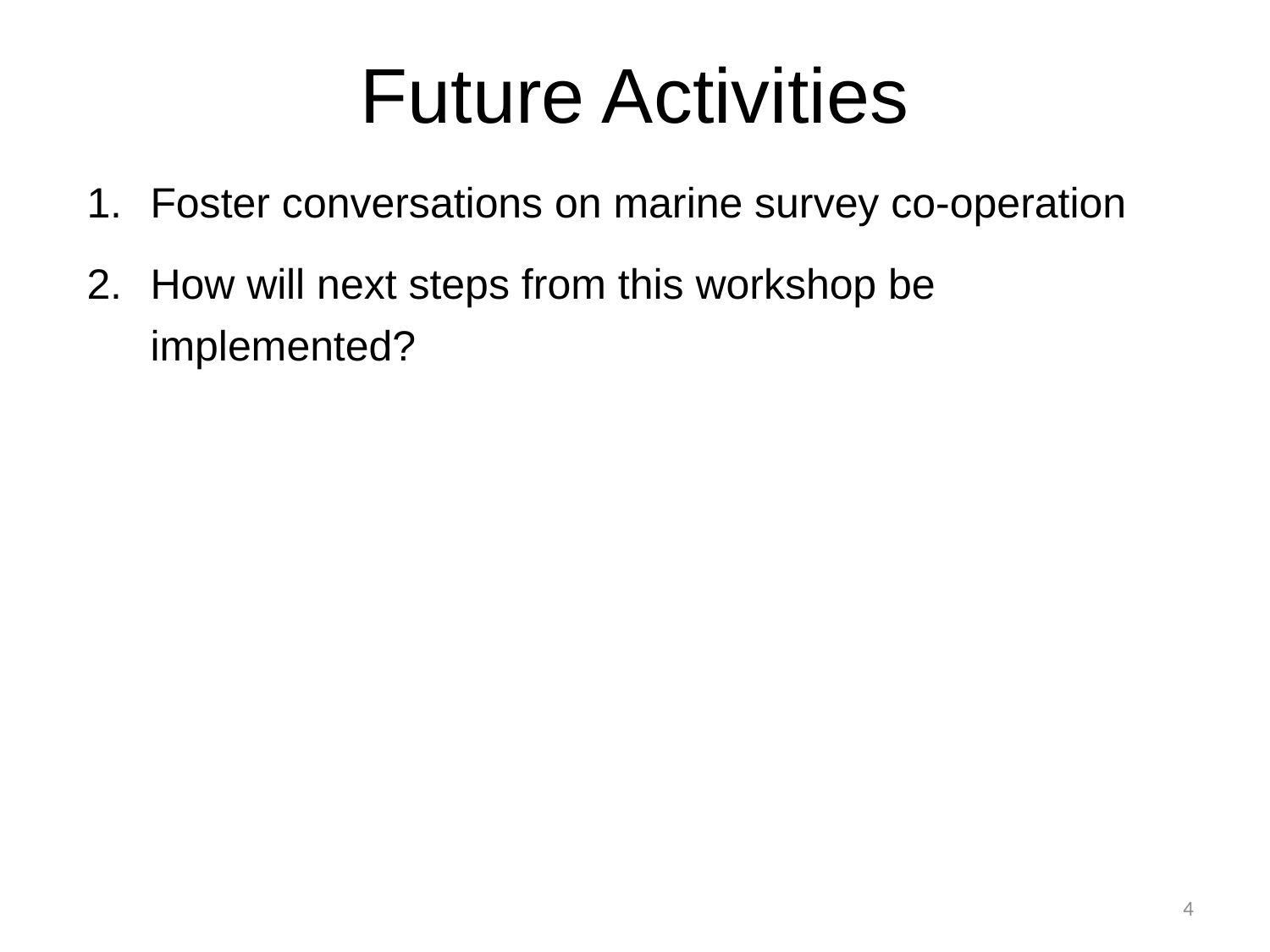

# Future Activities
Foster conversations on marine survey co-operation
How will next steps from this workshop be implemented?

4